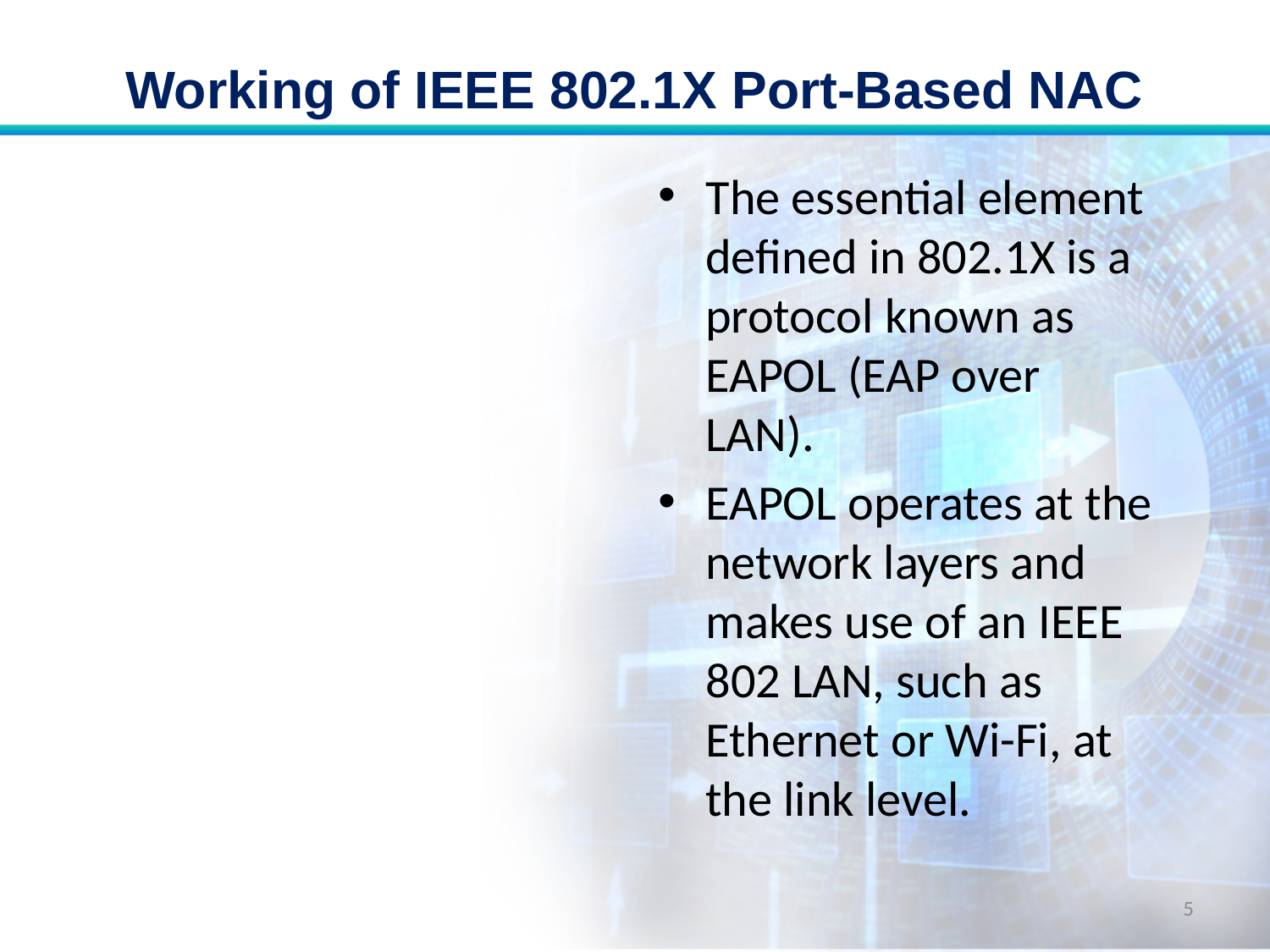

# Working of IEEE 802.1X Port-Based NAC
The essential element defined in 802.1X is a protocol known as EAPOL (EAP over LAN).
EAPOL operates at the network layers and makes use of an IEEE 802 LAN, such as Ethernet or Wi-Fi, at the link level.
5